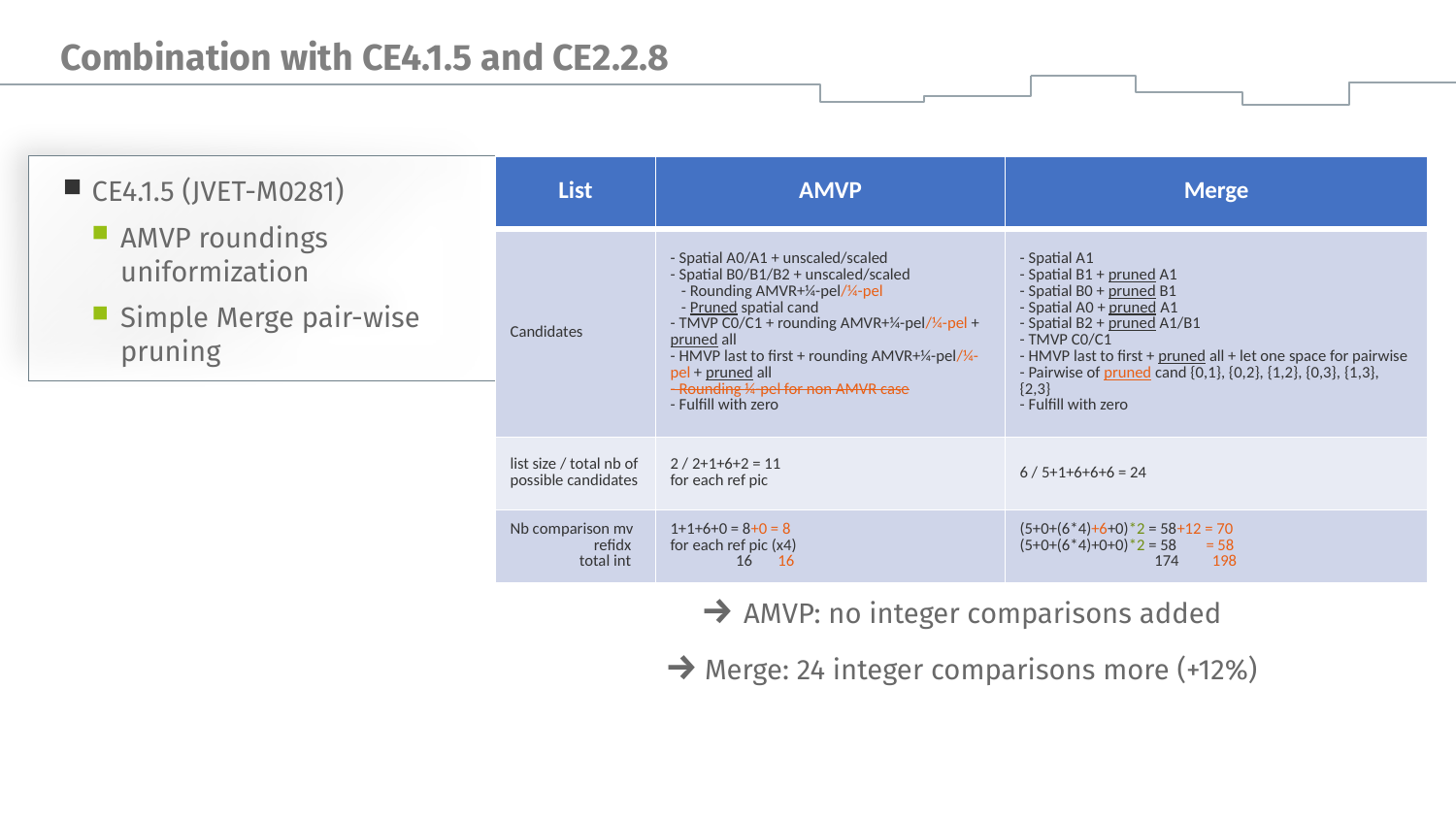

# Combination with CE4.1.5 and CE2.2.8
CE4.1.5 (JVET-M0281)
AMVP roundings uniformization
Simple Merge pair-wise pruning
| List | AMVP | Merge |
| --- | --- | --- |
| Candidates | - Spatial A0/A1 + unscaled/scaled - Spatial B0/B1/B2 + unscaled/scaled - Rounding AMVR+¼-pel/¼-pel - Pruned spatial cand - TMVP C0/C1 + rounding AMVR+¼-pel/¼-pel + pruned all - HMVP last to first + rounding AMVR+¼-pel/¼-pel + pruned all - Rounding ¼-pel for non AMVR case - Fulfill with zero | - Spatial A1 - Spatial B1 + pruned A1 - Spatial B0 + pruned B1 - Spatial A0 + pruned A1 - Spatial B2 + pruned A1/B1 - TMVP C0/C1 - HMVP last to first + pruned all + let one space for pairwise - Pairwise of pruned cand {0,1}, {0,2}, {1,2}, {0,3}, {1,3}, {2,3} - Fulfill with zero |
| list size / total nb of possible candidates | 2 / 2+1+6+2 = 11 for each ref pic | 6 / 5+1+6+6+6 = 24 |
| Nb comparison mv refidx total int | 1+1+6+0 = 8+0 = 8 for each ref pic (x4) 16 16 | (5+0+(6\*4)+6+0)\*2 = 58+12 = 70 (5+0+(6\*4)+0+0)\*2 = 58 = 58 174 198 |
→ AMVP: no integer comparisons added
→ Merge: 24 integer comparisons more (+12%)